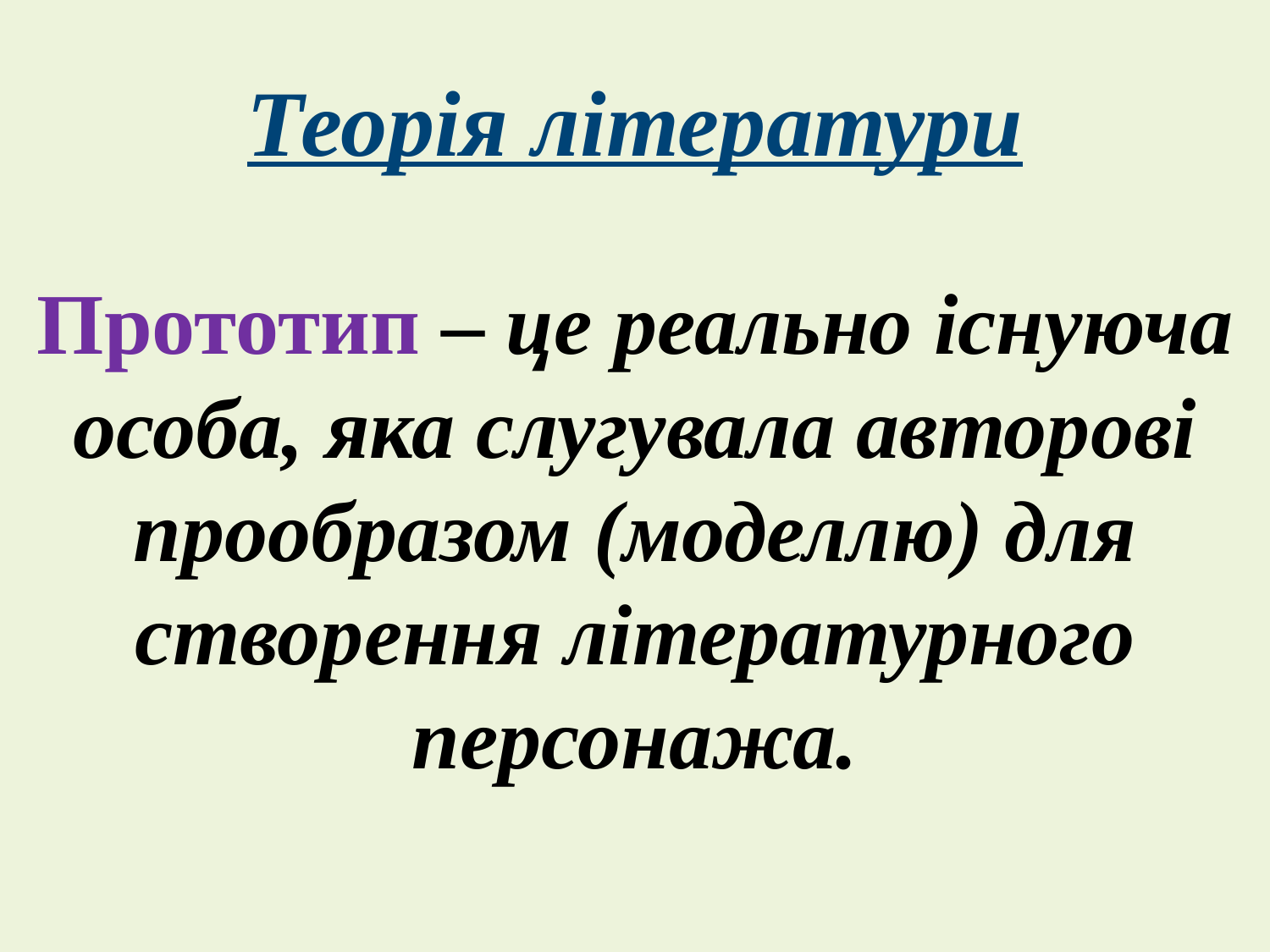

# Теорія літератури Прототип – це реально існуюча особа, яка слугувала авторові прообразом (моделлю) для створення літературного персонажа.